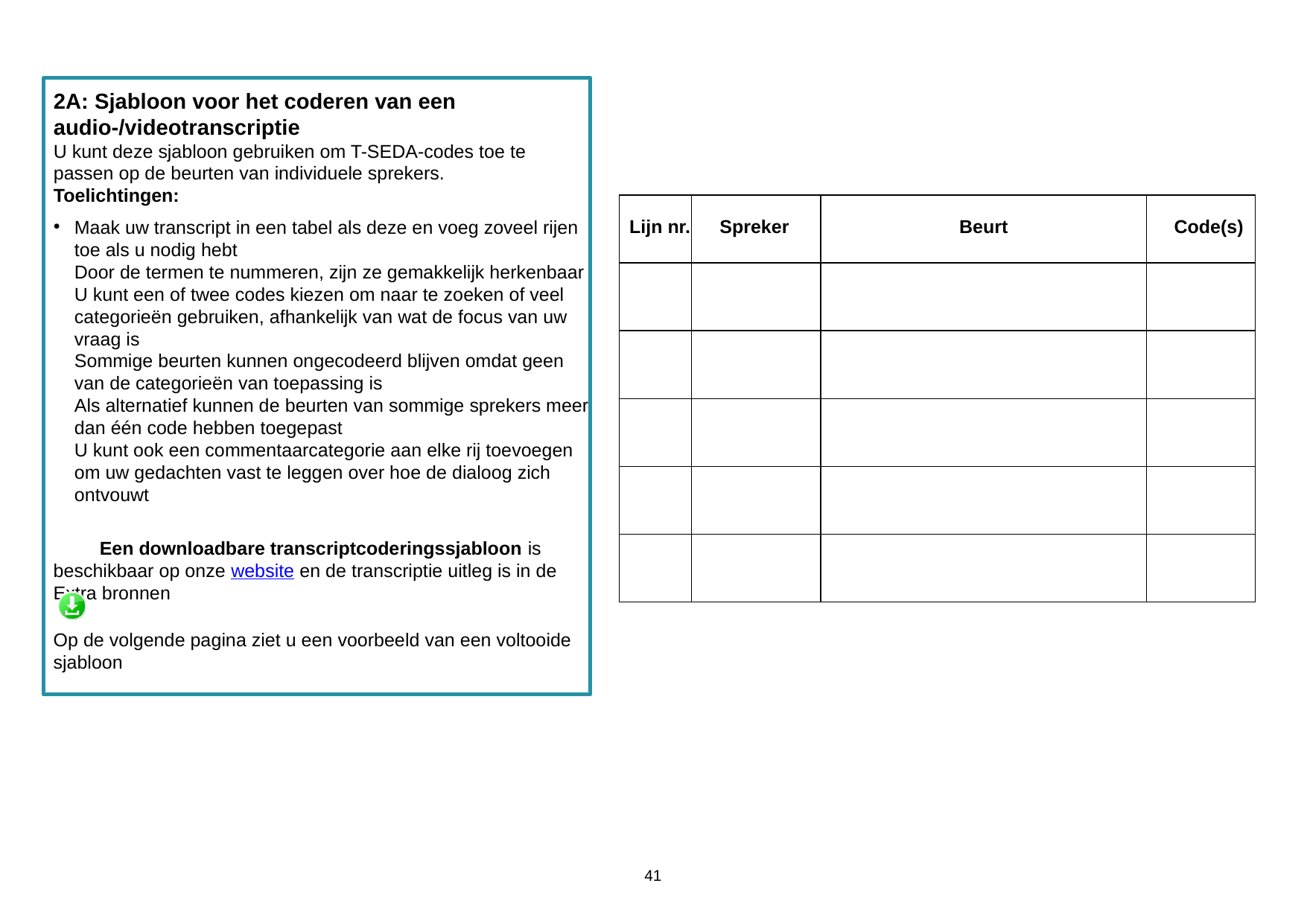

2A: Sjabloon voor het coderen van een audio-/videotranscriptie
U kunt deze sjabloon gebruiken om T-SEDA-codes toe te passen op de beurten van individuele sprekers.
Toelichtingen:
Maak uw transcript in een tabel als deze en voeg zoveel rijen toe als u nodig hebt
Door de termen te nummeren, zijn ze gemakkelijk herkenbaar
U kunt een of twee codes kiezen om naar te zoeken of veel categorieën gebruiken, afhankelijk van wat de focus van uw vraag is
Sommige beurten kunnen ongecodeerd blijven omdat geen van de categorieën van toepassing is
Als alternatief kunnen de beurten van sommige sprekers meer dan één code hebben toegepast
U kunt ook een commentaarcategorie aan elke rij toevoegen om uw gedachten vast te leggen over hoe de dialoog zich ontvouwt

Een downloadbare transcriptcoderingssjabloon is beschikbaar op onze website en de transcriptie uitleg is in de Extra bronnen

Op de volgende pagina ziet u een voorbeeld van een voltooide sjabloon
| Lijn nr. | Spreker | Beurt | Code(s) |
| --- | --- | --- | --- |
|  |  |  |  |
|  |  |  |  |
|  |  |  |  |
|  |  |  |  |
|  |  |  |  |

41